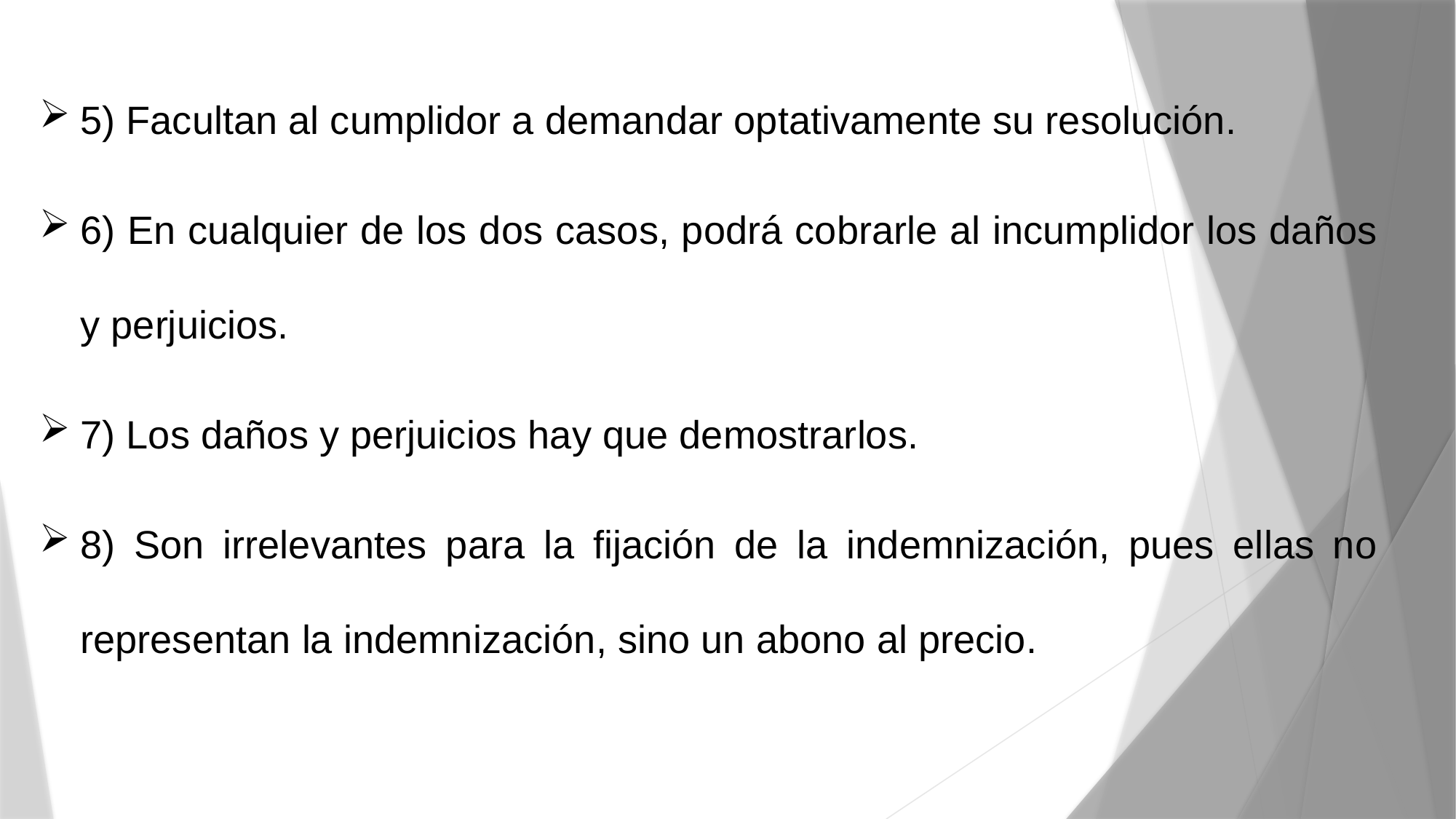

5) Facultan al cumplidor a demandar optativamente su resolución.
6) En cualquier de los dos casos, podrá cobrarle al incumplidor los daños y perjuicios.
7) Los daños y perjuicios hay que demostrarlos.
8) Son irrelevantes para la fijación de la indemnización, pues ellas no representan la indemnización, sino un abono al precio.